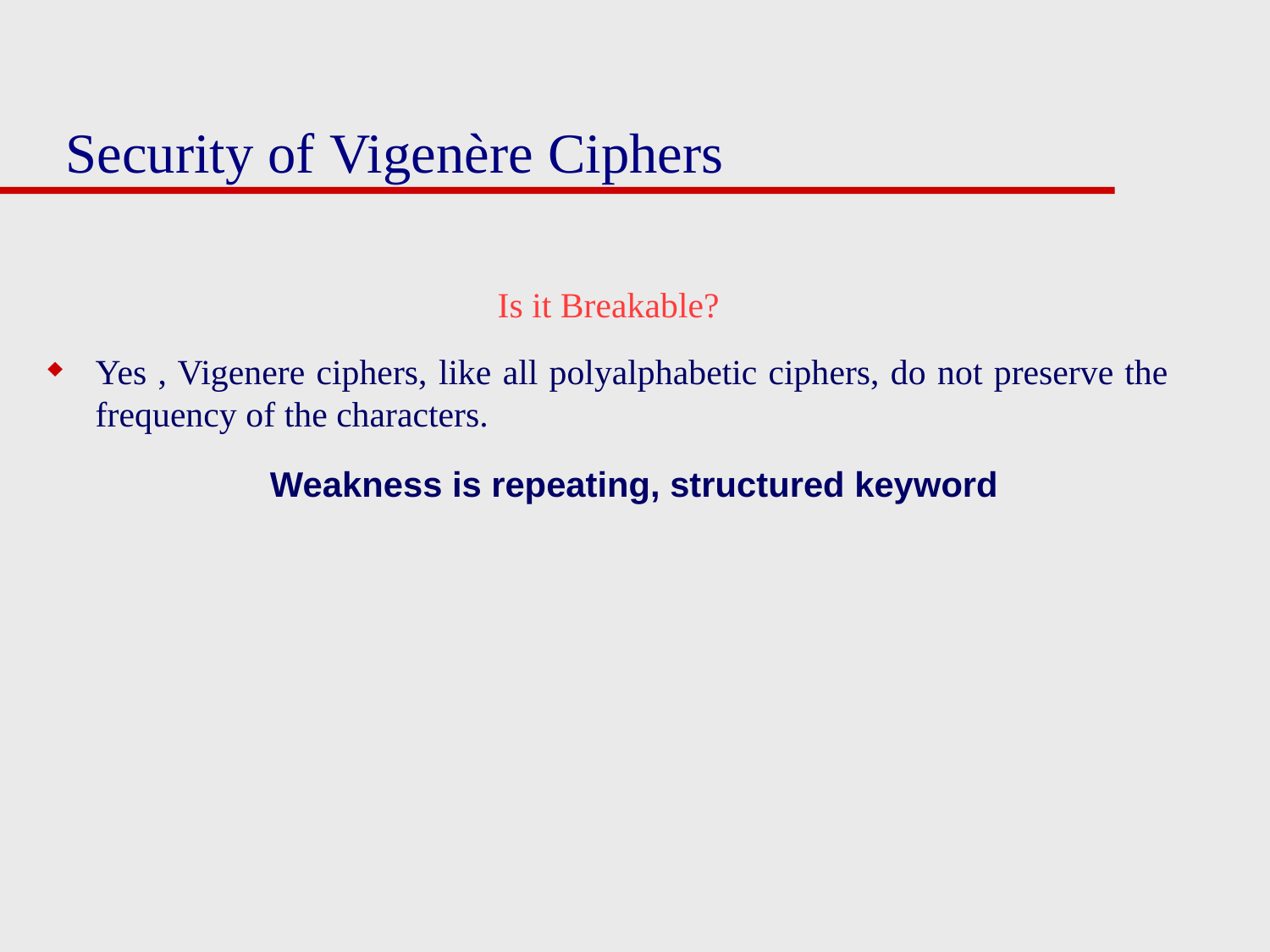

# Security of Vigenère Ciphers
Is it Breakable?
Yes , Vigenere ciphers, like all polyalphabetic ciphers, do not preserve the frequency of the characters.

Weakness is repeating, structured keyword